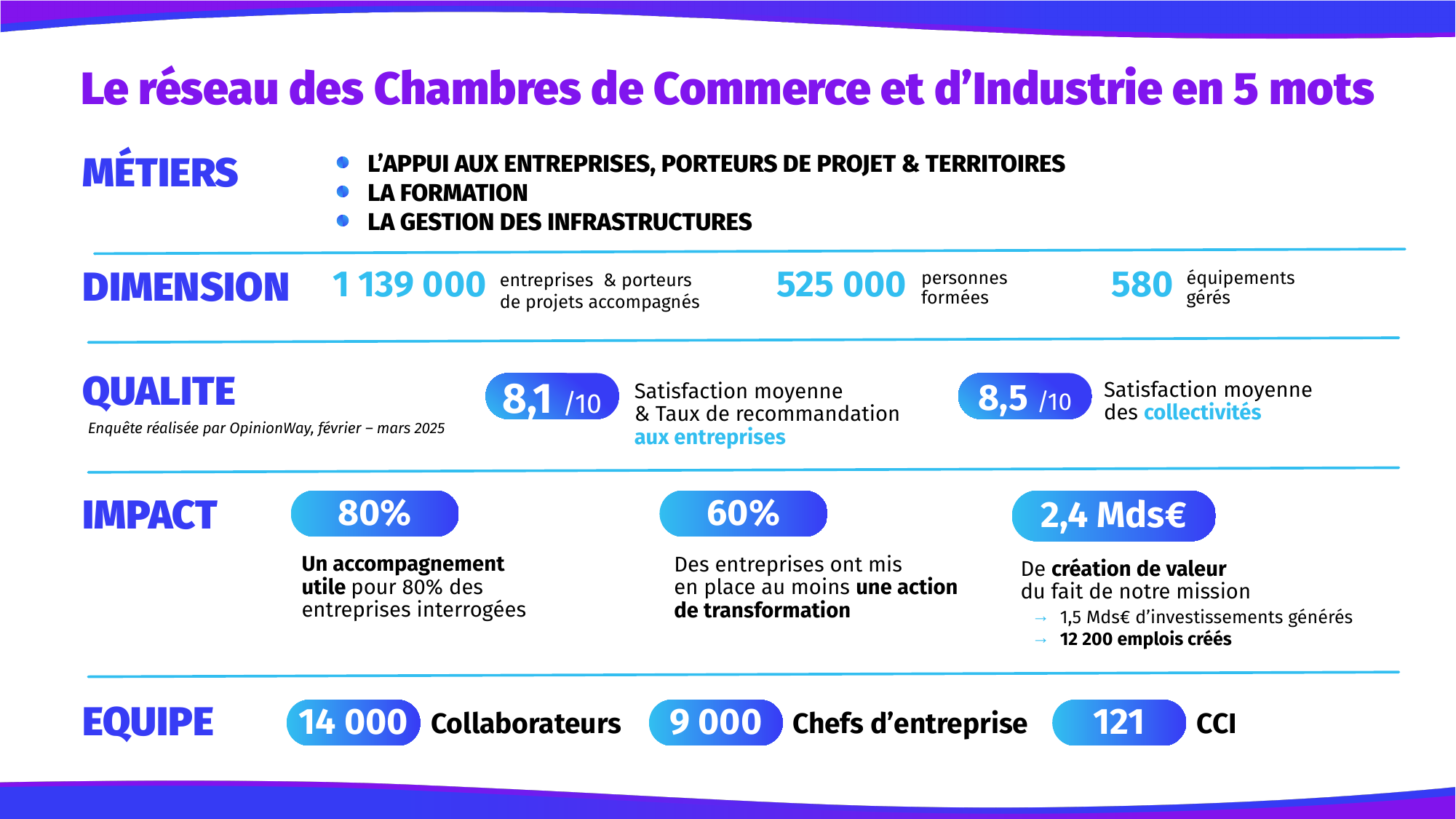

# Le réseau des Chambres de Commerce et d’Industrie en 5 mots
métiers
L’APPUI AUX ENTREPRISES, PORTEURS DE PROJET & TERRITOIRES
LA FORMATION
LA GESTION DES INFRASTRUCTURES
DIMENSION
1 139 000
525 000
580
personnes formées
équipements
gérés
entreprises  & porteurs
de projets accompagnés
QUALITE
8,1 /10
8,5 /10
Satisfaction moyenne des collectivités
Satisfaction moyenne
& Taux de recommandation
aux entreprises
Enquête réalisée par OpinionWay, février – mars 2025
IMPACT
80%
60%
2,4 Mds€
Un accompagnement utile pour 80% des entreprises interrogées
Des entreprises ont mis
en place au moins une action
de transformation
De création de valeur
du fait de notre mission
1,5 Mds€ d’investissements générés
12 200 emplois créés
EQUIPE
14 000
9 000
121
Collaborateurs
Chefs d’entreprise
CCI